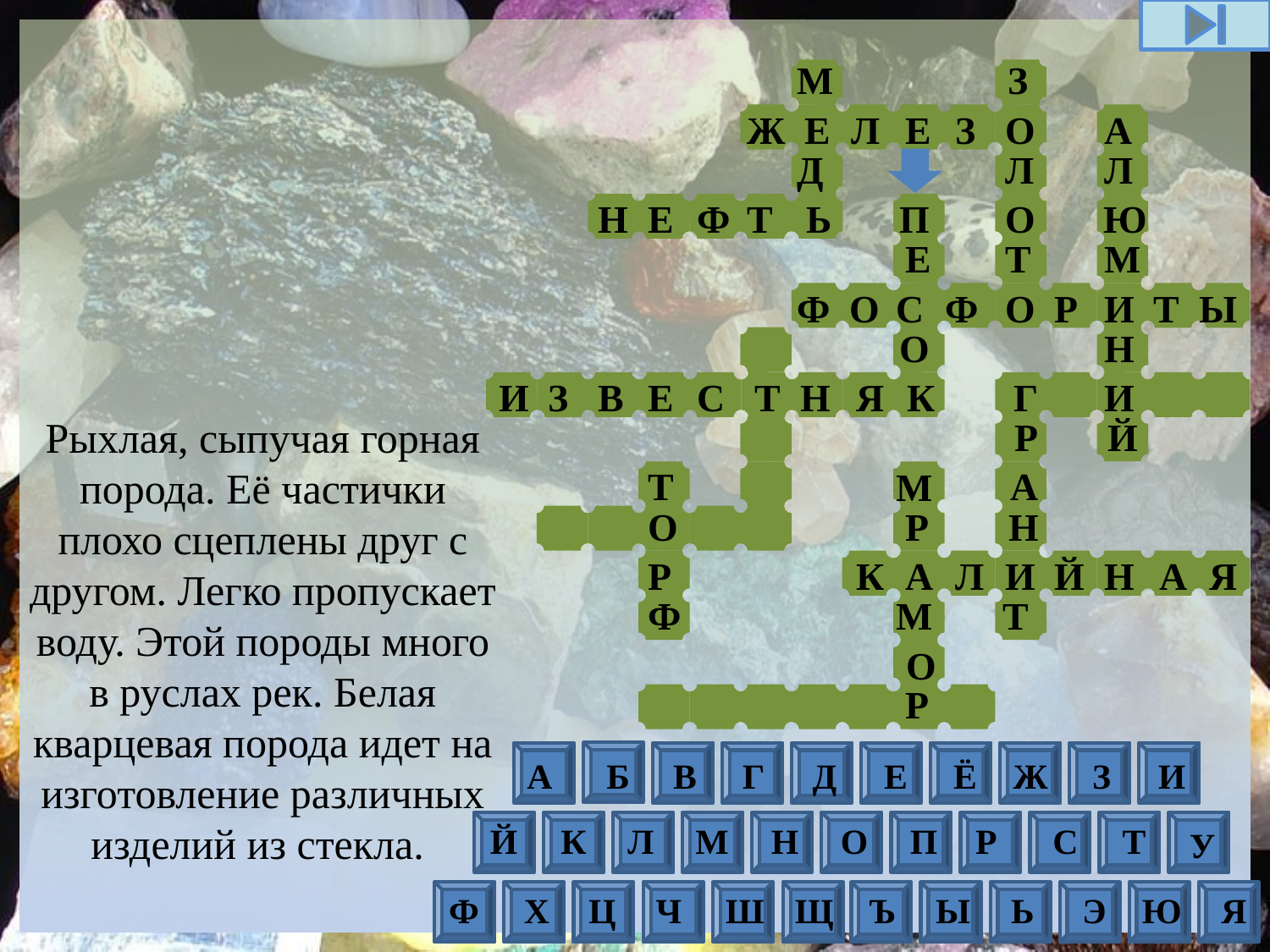

М
З

Е
Л
Е
З
О
Ж
А

Д
Л
Л

Ь
П
Н
Е
Ф
Т
О
Ю
Е
Т
М
О
С
Р
Ы
Ф
Ф
О
И
Т
О
Н
Рыхлая, сыпучая горная порода. Её частички плохо сцеплены друг с другом. Легко пропускает воду. Этой породы много в руслах рек. Белая кварцевая порода идет на изготовление различных изделий из стекла.
В
Е
С
Т
Я
Г
И
З
Н
К
И
Р
Й
Т
А
М
О
Р
Н
Р
К
И
А
Я
А
Л
Й
Н
Т
Ф
М
О
Р

А
Б
В
Г
Д
Е
Ё
Ж
З
И

Й
К
Л
М
Н
О
П
Р
С
Т
У

Ф

Х

Ц
Ч

Ш

Щ

Ъ

Ы

Ь

Э

Ю

Я